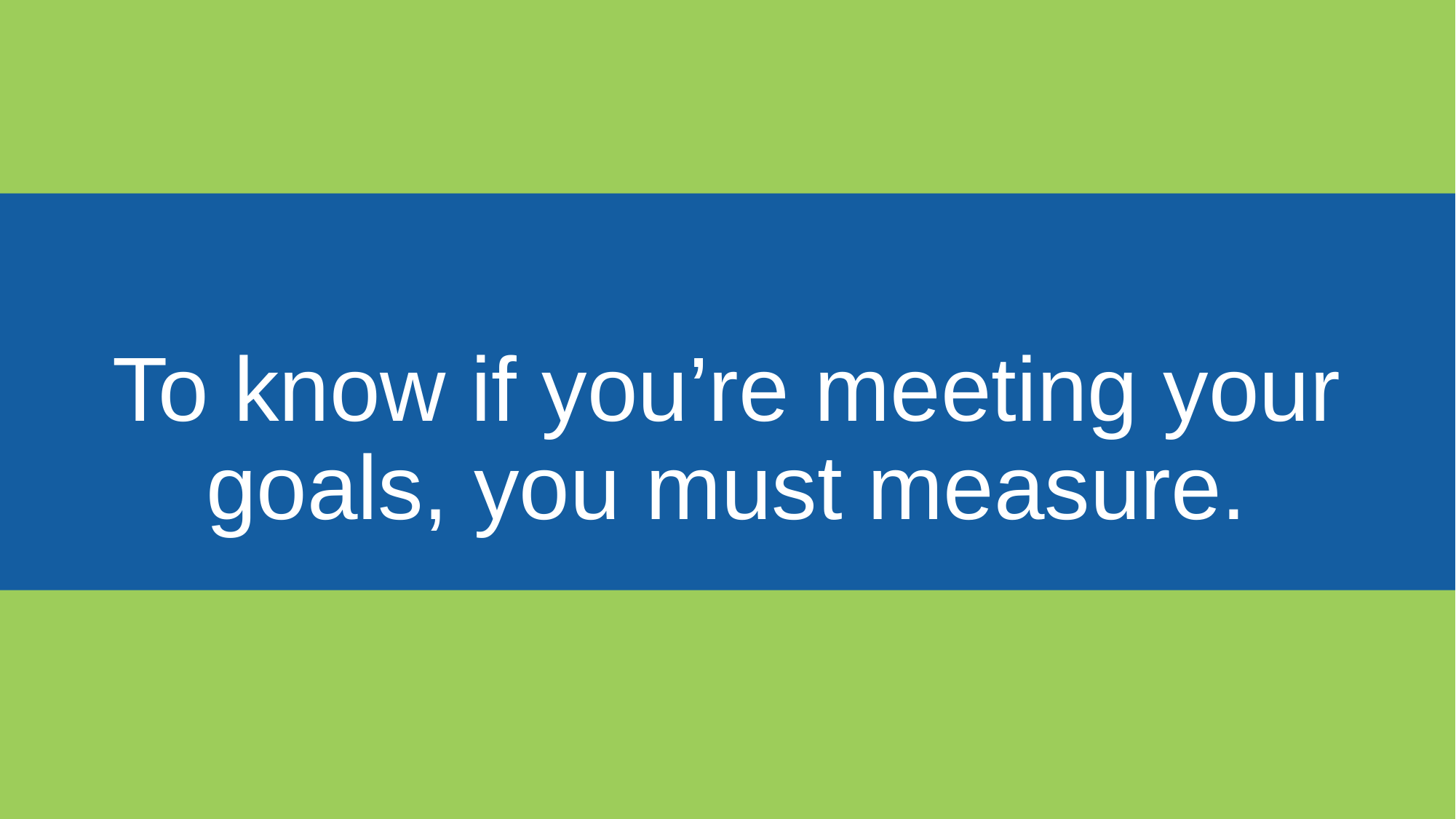

# To know if you’re meeting your goals, you must measure.